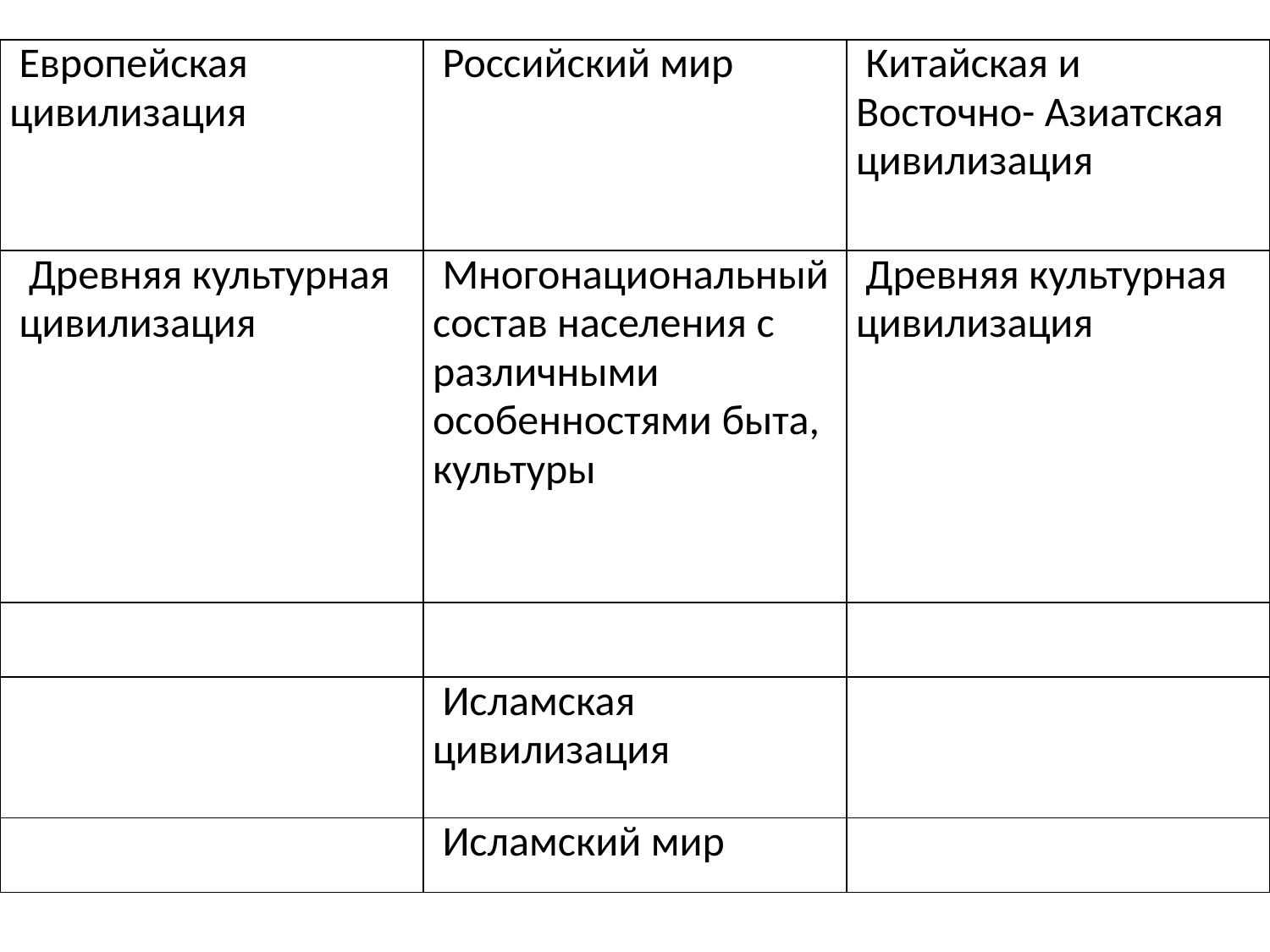

| Европейская цивилизация | Российский мир | Китайская и Восточно- Азиатская цивилизация |
| --- | --- | --- |
| Древняя культурная цивилизация | Многонациональный состав населения с различными особенностями быта, культуры | Древняя культурная цивилизация |
|  |  |  |
|  | Исламская цивилизация |  |
|  | Исламский мир |  |